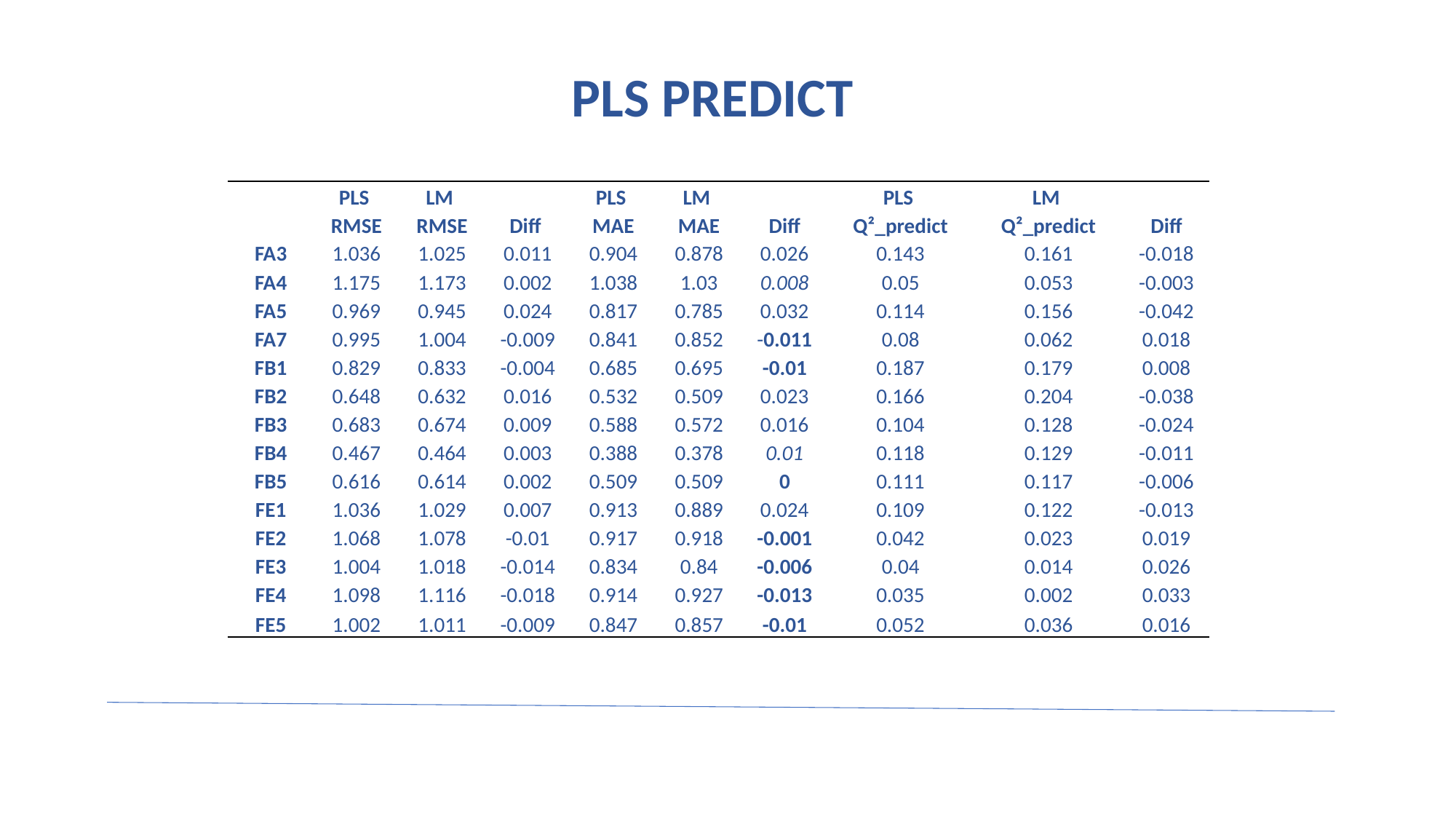

# PLS PREDICT
|  | PLS | LM |  | PLS | LM |  | PLS | LM |  |
| --- | --- | --- | --- | --- | --- | --- | --- | --- | --- |
|  | RMSE | RMSE | Diff | MAE | MAE | Diff | Q²\_predict | Q²\_predict | Diff |
| FA3 | 1.036 | 1.025 | 0.011 | 0.904 | 0.878 | 0.026 | 0.143 | 0.161 | -0.018 |
| FA4 | 1.175 | 1.173 | 0.002 | 1.038 | 1.03 | 0.008 | 0.05 | 0.053 | -0.003 |
| FA5 | 0.969 | 0.945 | 0.024 | 0.817 | 0.785 | 0.032 | 0.114 | 0.156 | -0.042 |
| FA7 | 0.995 | 1.004 | -0.009 | 0.841 | 0.852 | -0.011 | 0.08 | 0.062 | 0.018 |
| FB1 | 0.829 | 0.833 | -0.004 | 0.685 | 0.695 | -0.01 | 0.187 | 0.179 | 0.008 |
| FB2 | 0.648 | 0.632 | 0.016 | 0.532 | 0.509 | 0.023 | 0.166 | 0.204 | -0.038 |
| FB3 | 0.683 | 0.674 | 0.009 | 0.588 | 0.572 | 0.016 | 0.104 | 0.128 | -0.024 |
| FB4 | 0.467 | 0.464 | 0.003 | 0.388 | 0.378 | 0.01 | 0.118 | 0.129 | -0.011 |
| FB5 | 0.616 | 0.614 | 0.002 | 0.509 | 0.509 | 0 | 0.111 | 0.117 | -0.006 |
| FE1 | 1.036 | 1.029 | 0.007 | 0.913 | 0.889 | 0.024 | 0.109 | 0.122 | -0.013 |
| FE2 | 1.068 | 1.078 | -0.01 | 0.917 | 0.918 | -0.001 | 0.042 | 0.023 | 0.019 |
| FE3 | 1.004 | 1.018 | -0.014 | 0.834 | 0.84 | -0.006 | 0.04 | 0.014 | 0.026 |
| FE4 | 1.098 | 1.116 | -0.018 | 0.914 | 0.927 | -0.013 | 0.035 | 0.002 | 0.033 |
| FE5 | 1.002 | 1.011 | -0.009 | 0.847 | 0.857 | -0.01 | 0.052 | 0.036 | 0.016 |